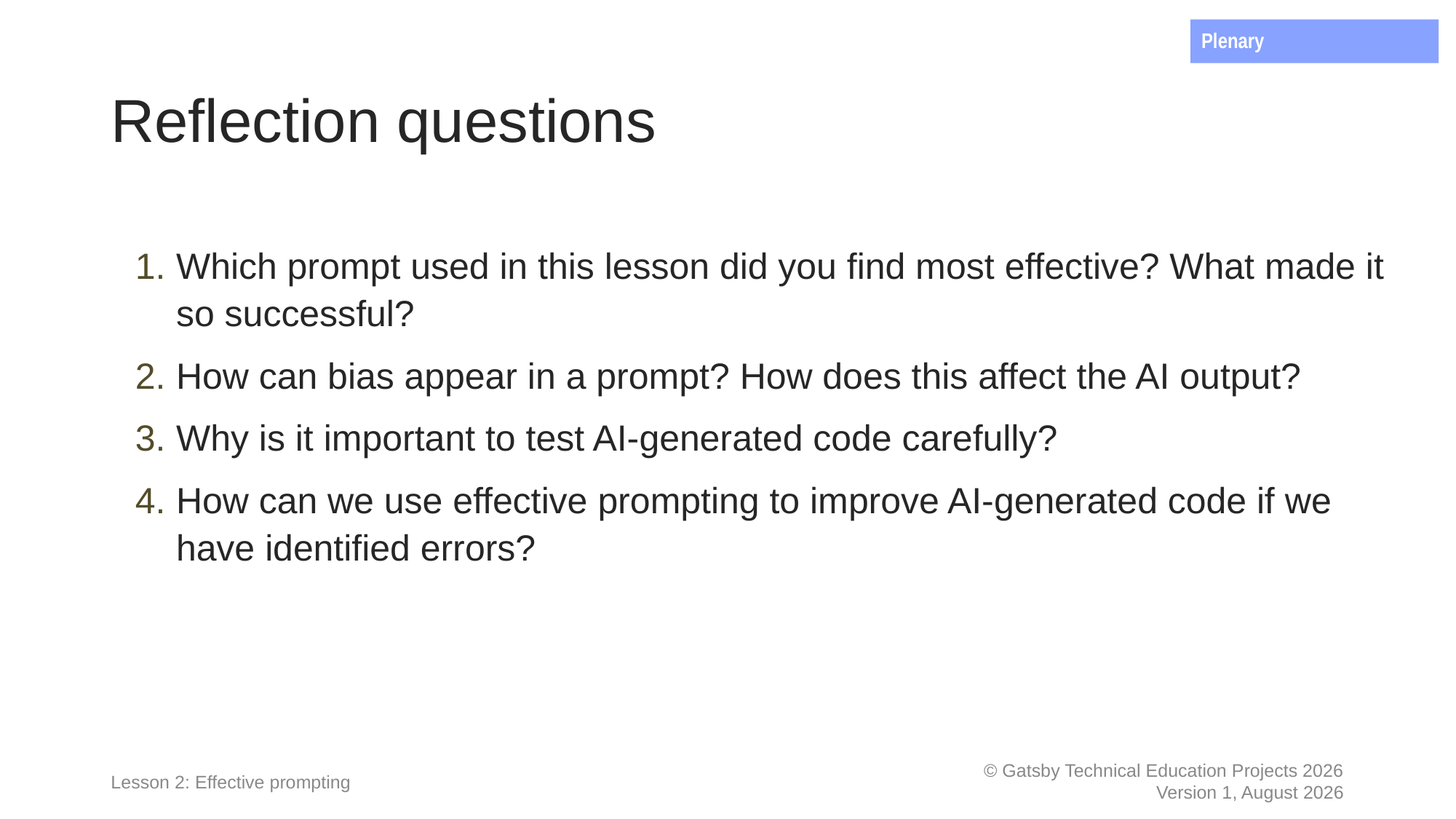

Plenary
# Reflection questions
Which prompt used in this lesson did you find most effective? What made it so successful?
How can bias appear in a prompt? How does this affect the AI output?
Why is it important to test AI-generated code carefully?
How can we use effective prompting to improve AI-generated code if we have identified errors?

Lesson 2: Effective prompting